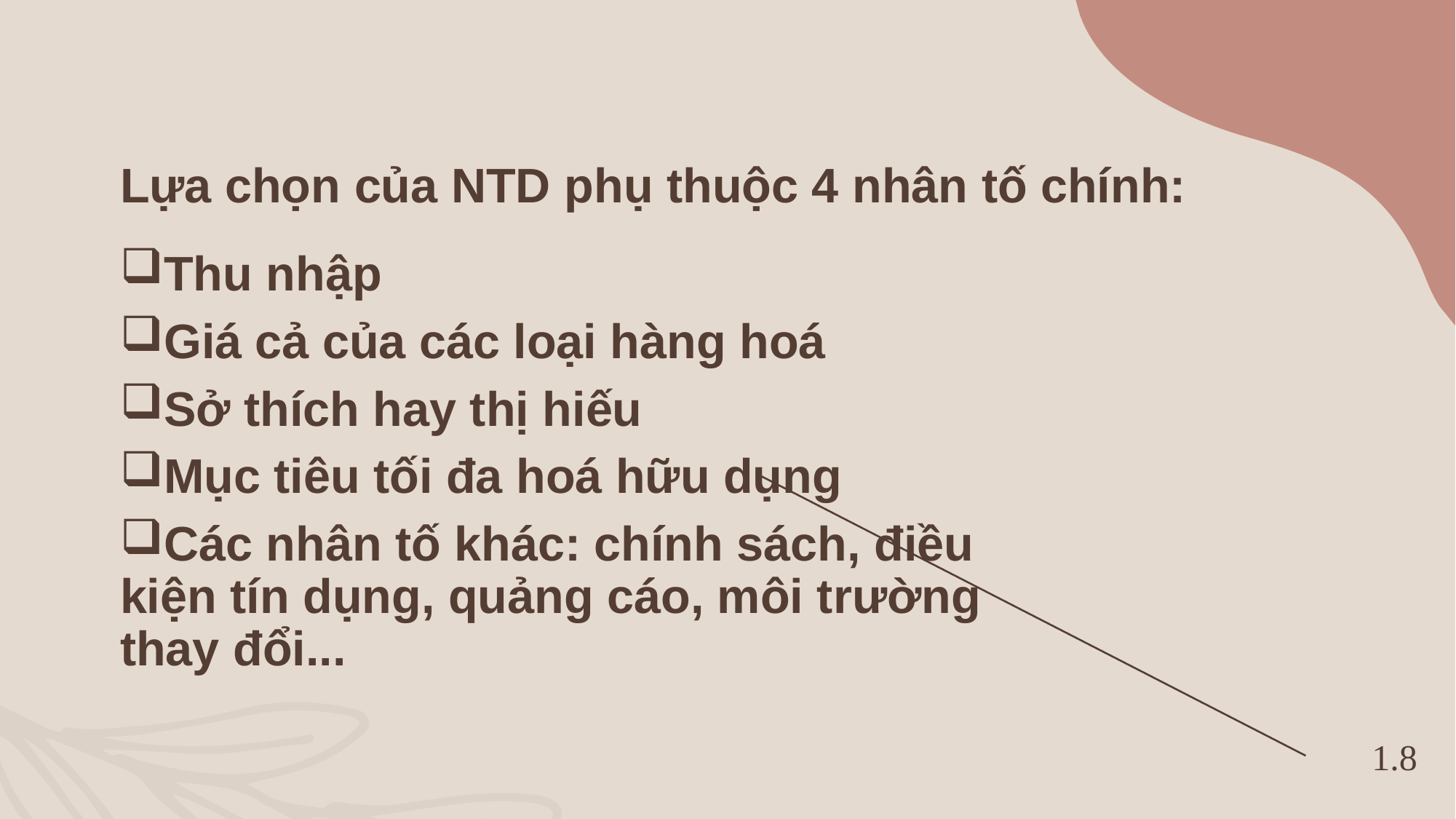

# Lựa chọn của NTD phụ thuộc 4 nhân tố chính:
Thu nhập
Giá cả của các loại hàng hoá
Sở thích hay thị hiếu
Mục tiêu tối đa hoá hữu dụng
Các nhân tố khác: chính sách, điều kiện tín dụng, quảng cáo, môi trường thay đổi...
1.8